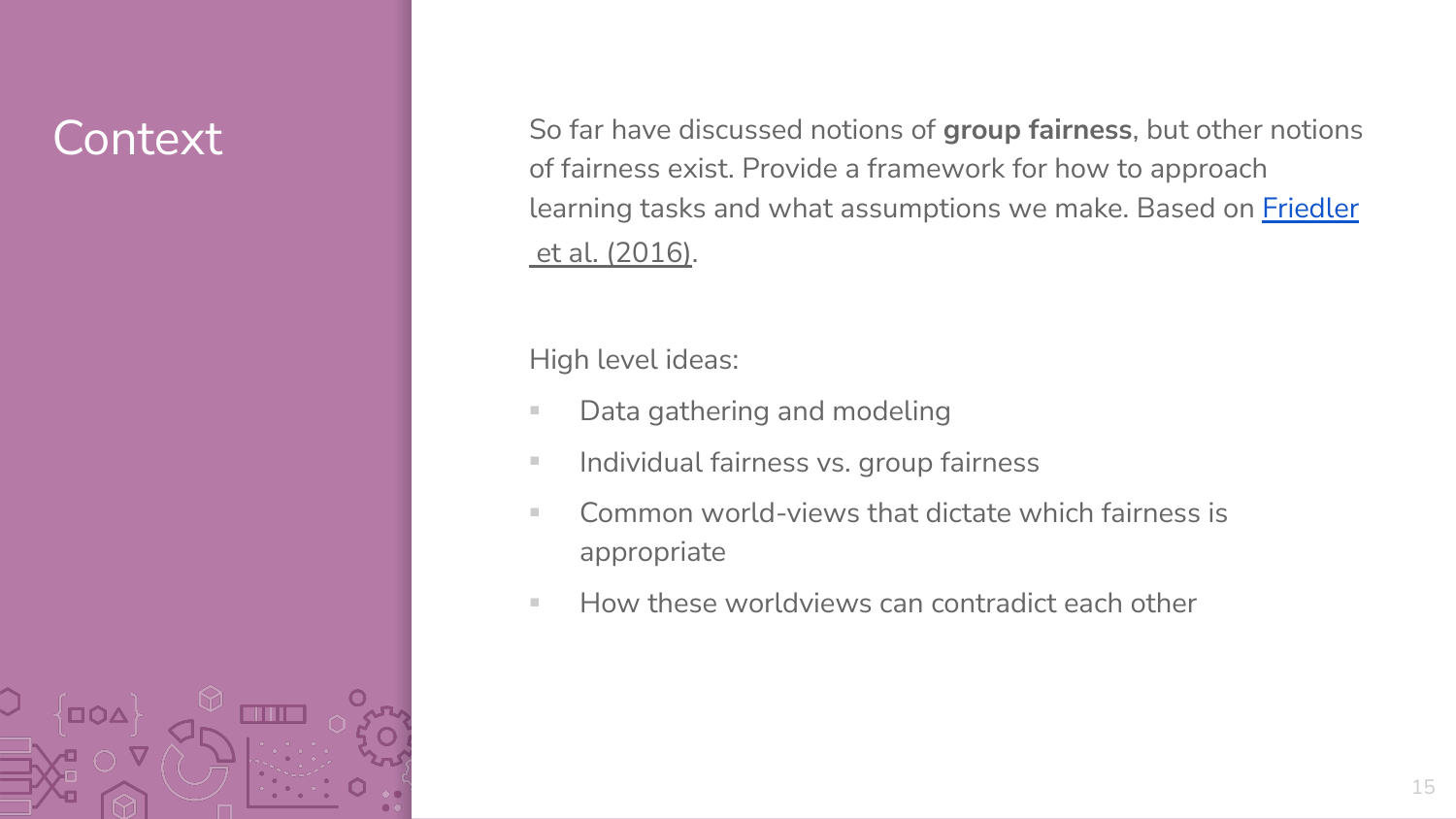

# Context
So far have discussed notions of group fairness, but other notions of fairness exist. Provide a framework for how to approach learning tasks and what assumptions we make. Based on Friedler et al. (2016).

High level ideas:
Data gathering and modeling
Individual fairness vs. group fairness
Common world-views that dictate which fairness is appropriate
How these worldviews can contradict each other
15